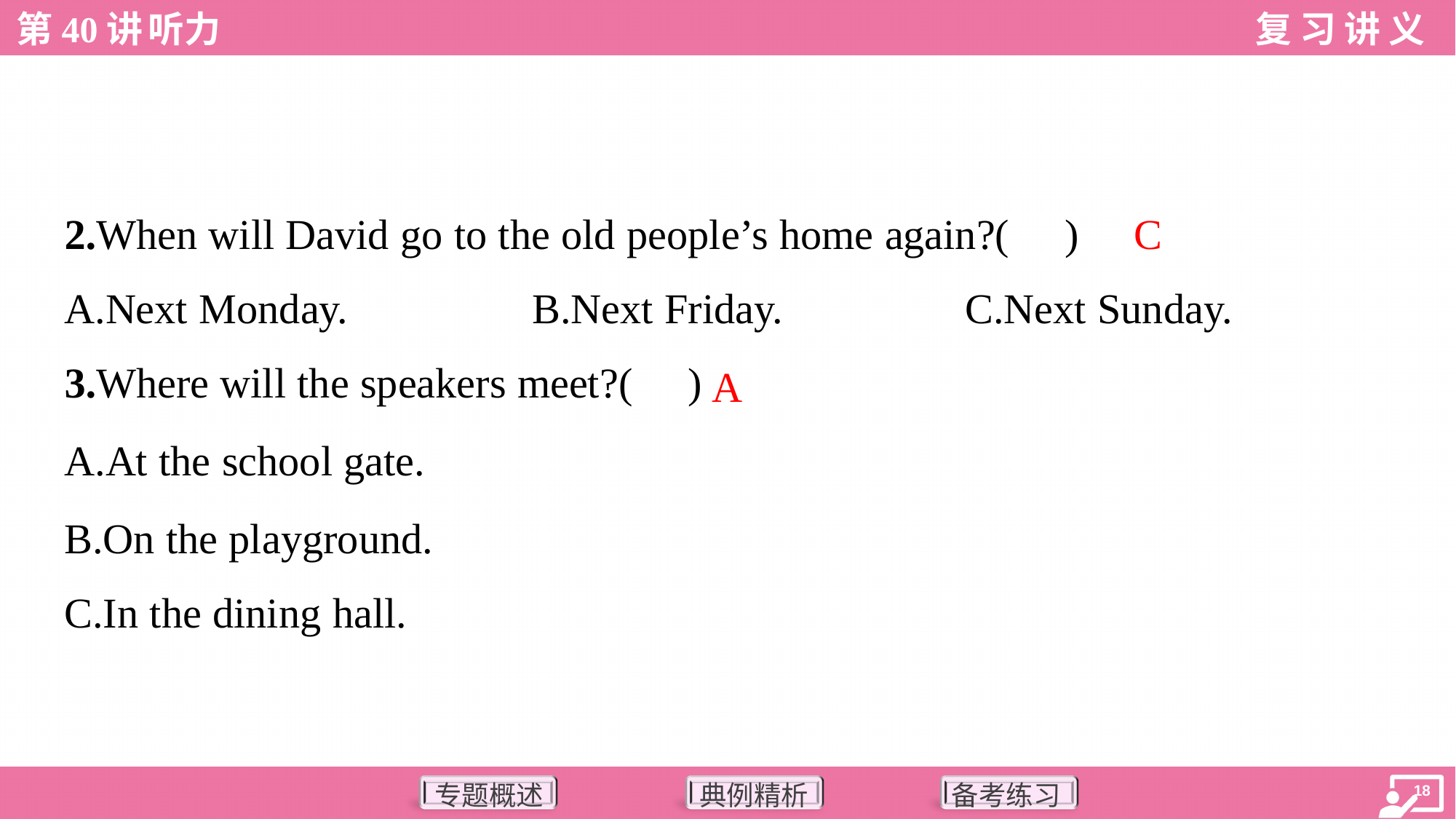

C
2.When will David go to the old people’s home again?(     )
A.Next Monday.	B.Next Friday.	C.Next Sunday.
3.Where will the speakers meet?(     )
A
A.At the school gate.
B.On the playground.
C.In the dining hall.